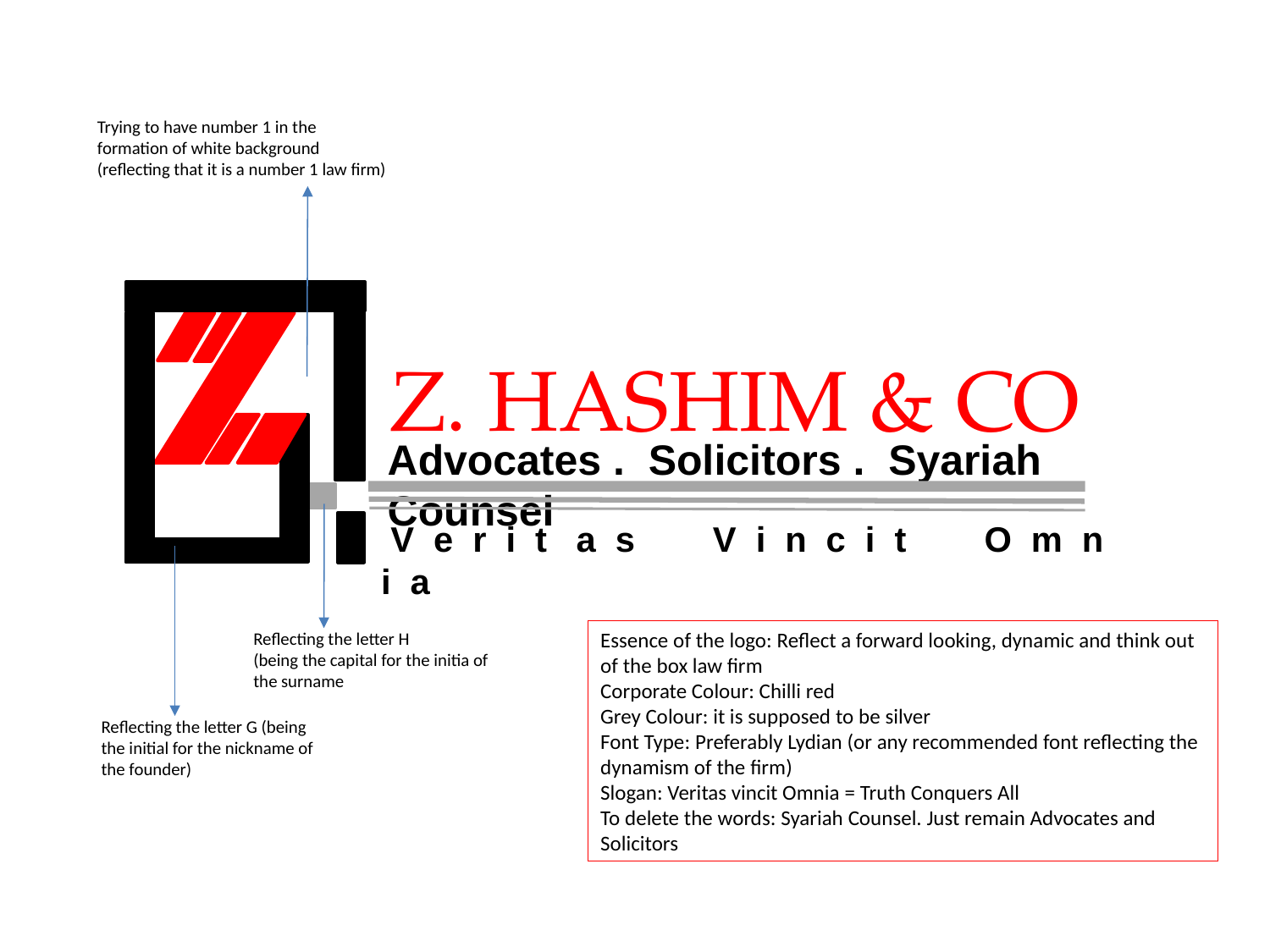

Trying to have number 1 in the formation of white background (reflecting that it is a number 1 law firm)

Z. HASHIM & CO

Advocates .  Solicitors .  Syariah Counsel

 V  e  r  i  t   a  s        V  i  n  c  i  t        O  m  n  i  a

Essence of the logo: Reflect a forward looking, dynamic and think out of the box law firm
Corporate Colour: Chilli red
Grey Colour: it is supposed to be silver
Font Type: Preferably Lydian (or any recommended font reflecting the dynamism of the firm)
Slogan: Veritas vincit Omnia = Truth Conquers All
To delete the words: Syariah Counsel. Just remain Advocates and Solicitors
Reflecting the letter H
(being the capital for the initia of the surname
Reflecting the letter G (being the initial for the nickname of the founder)